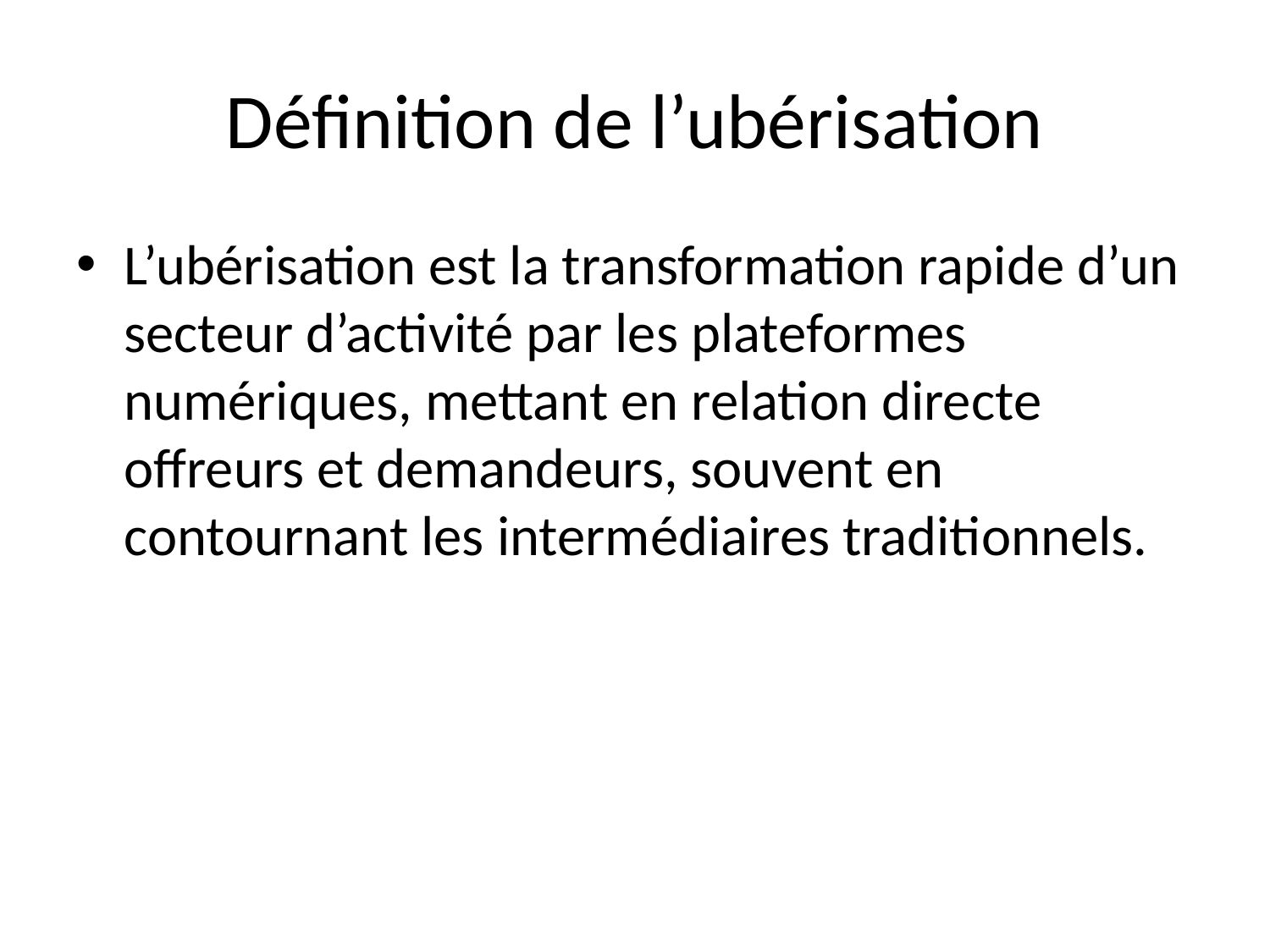

# Définition de l’ubérisation
L’ubérisation est la transformation rapide d’un secteur d’activité par les plateformes numériques, mettant en relation directe offreurs et demandeurs, souvent en contournant les intermédiaires traditionnels.